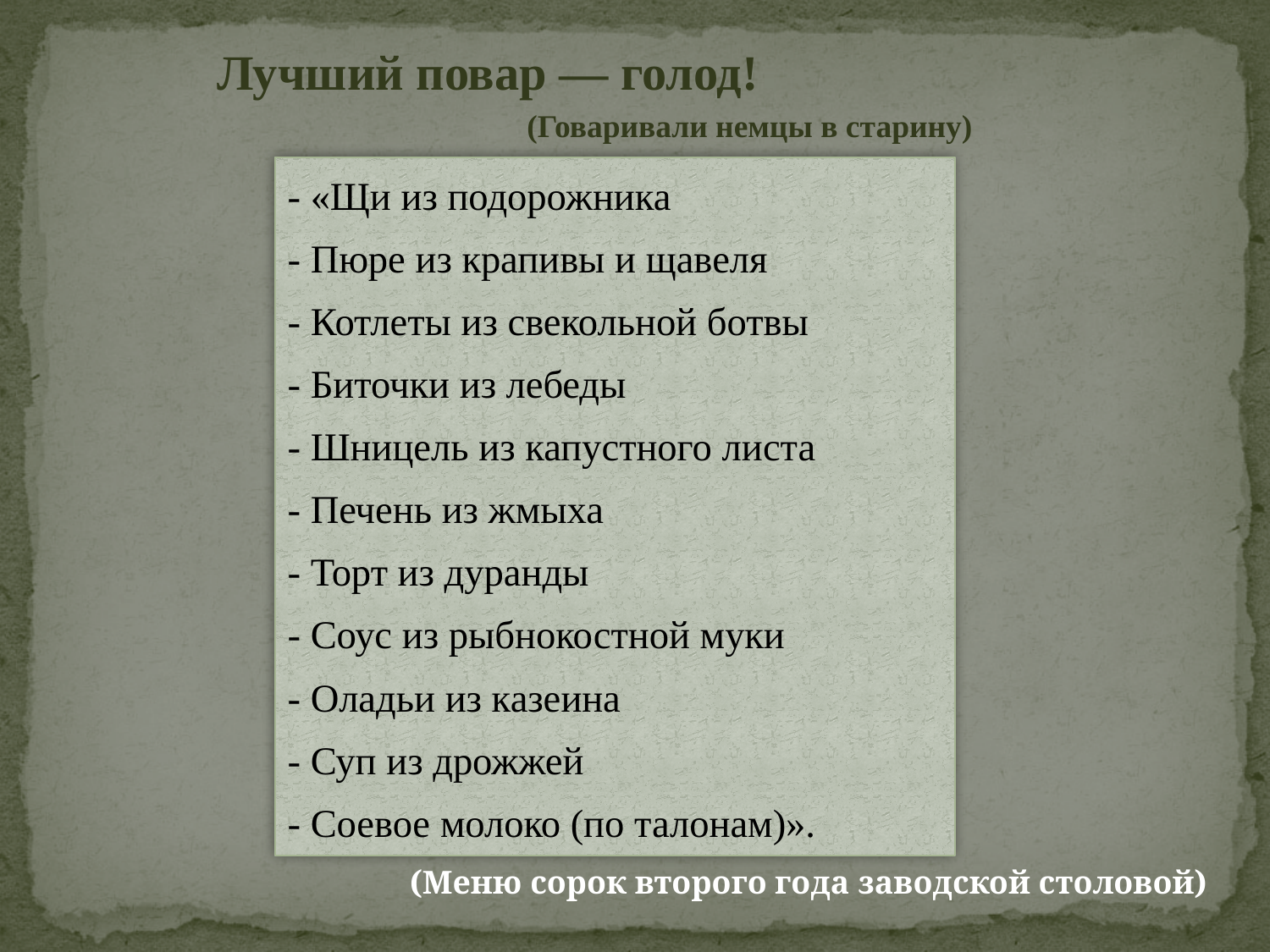

Лучший повар — голод!
 (Говаривали немцы в старину)

- «Щи из подорожника
- Пюре из крапивы и щавеля
- Котлеты из свекольной ботвы
- Биточки из лебеды
- Шницель из капустного листа
- Печень из жмыха
- Торт из дуранды
- Соус из рыбнокостной муки
- Оладьи из казеина
- Суп из дрожжей
- Соевое молоко (по талонам)».

(Меню сорок второго года заводской столовой)